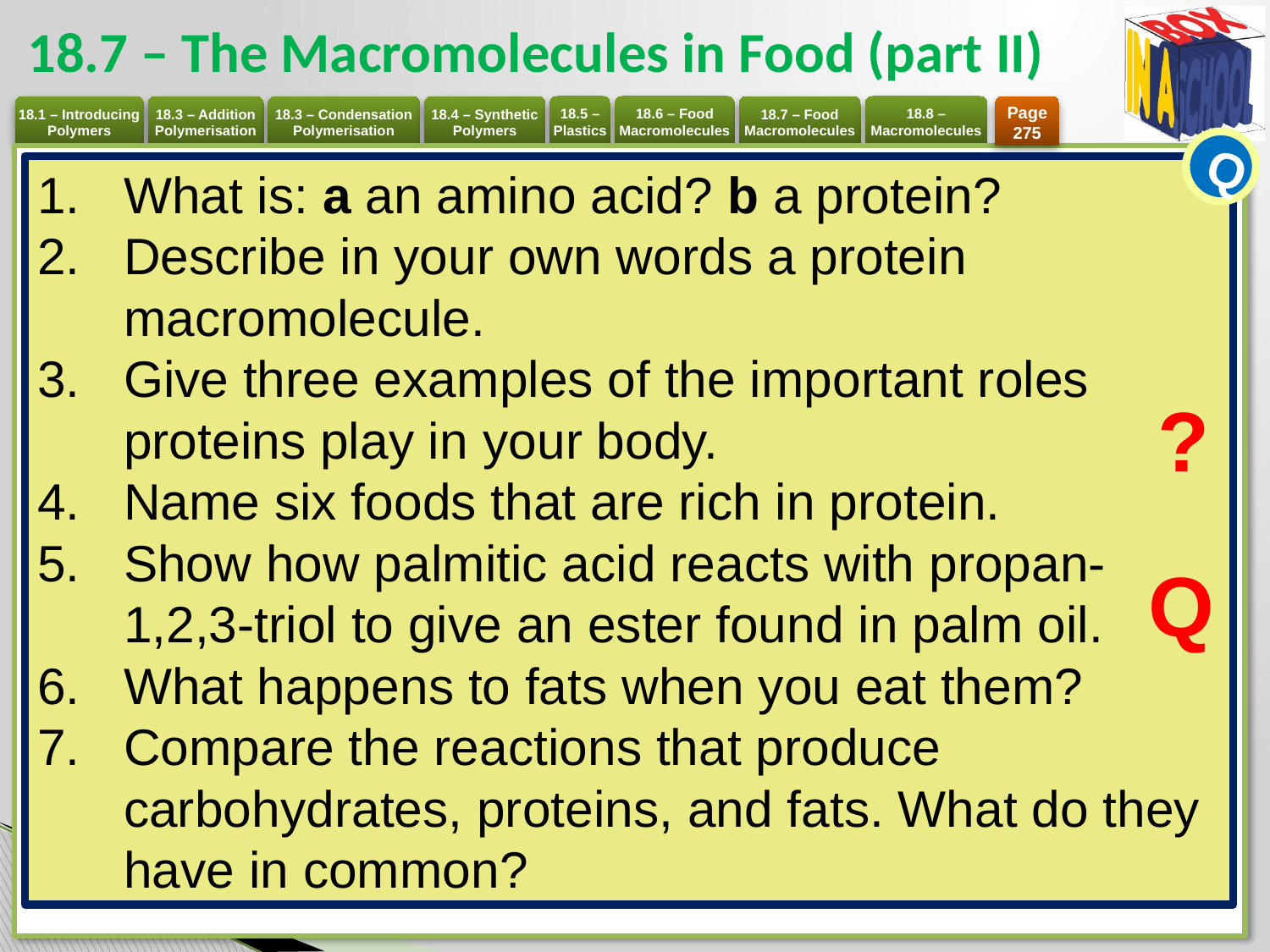

# 18.7 – The Macromolecules in Food (part II)
Page 275
Q
What is: a an amino acid? b a protein?
Describe in your own words a protein macromolecule.
Give three examples of the important roles proteins play in your body.
Name six foods that are rich in protein.
Show how palmitic acid reacts with propan-1,2,3-triol to give an ester found in palm oil.
What happens to fats when you eat them?
Compare the reactions that produce carbohydrates, proteins, and fats. What do they have in common?
?
Q